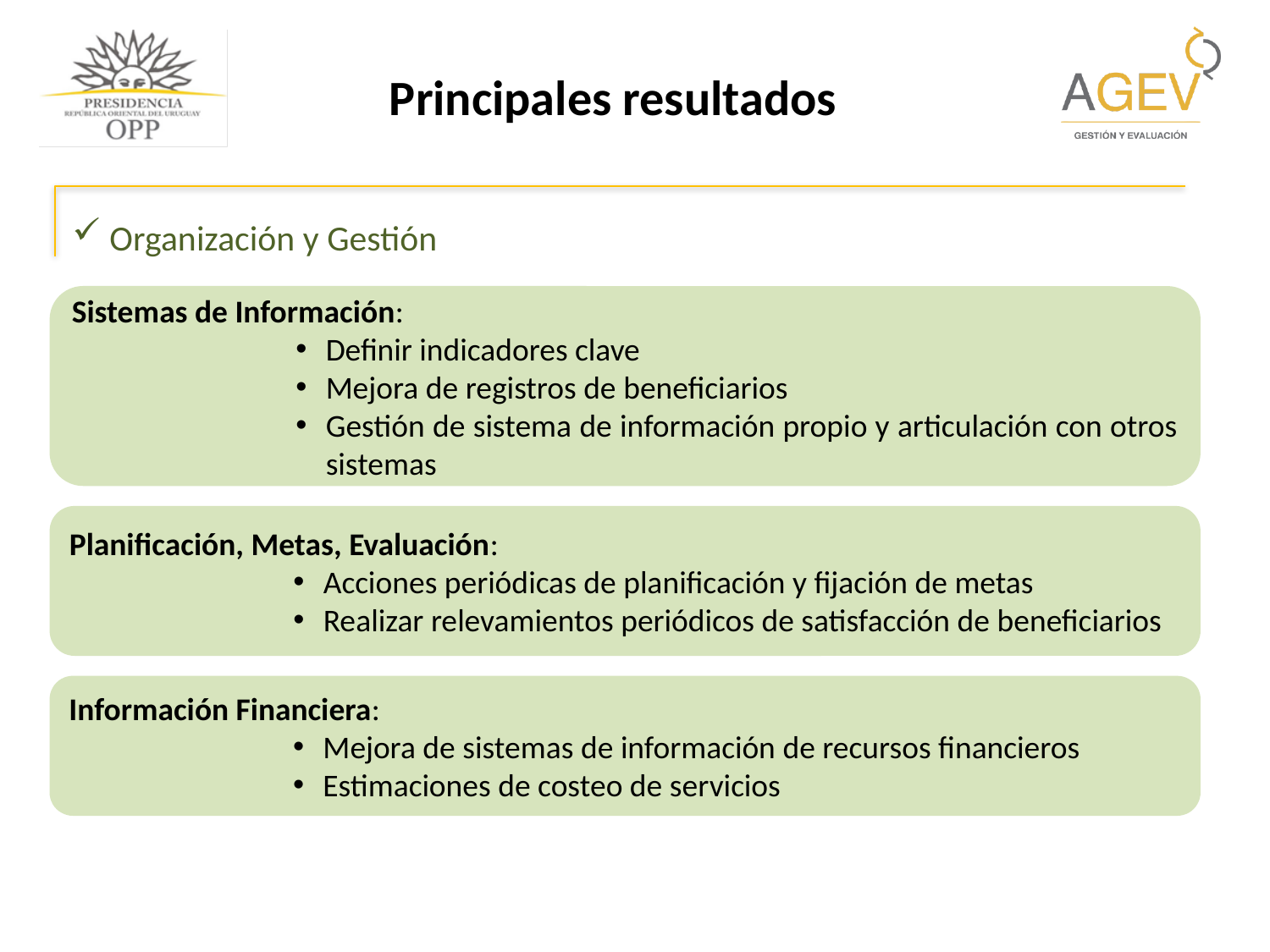

Principales resultados
Organización y Gestión

Sistemas de Información:
Definir indicadores clave
Mejora de registros de beneficiarios
Gestión de sistema de información propio y articulación con otros sistemas
Planificación, Metas, Evaluación:
Acciones periódicas de planificación y fijación de metas
Realizar relevamientos periódicos de satisfacción de beneficiarios

Información Financiera:
Mejora de sistemas de información de recursos financieros
Estimaciones de costeo de servicios